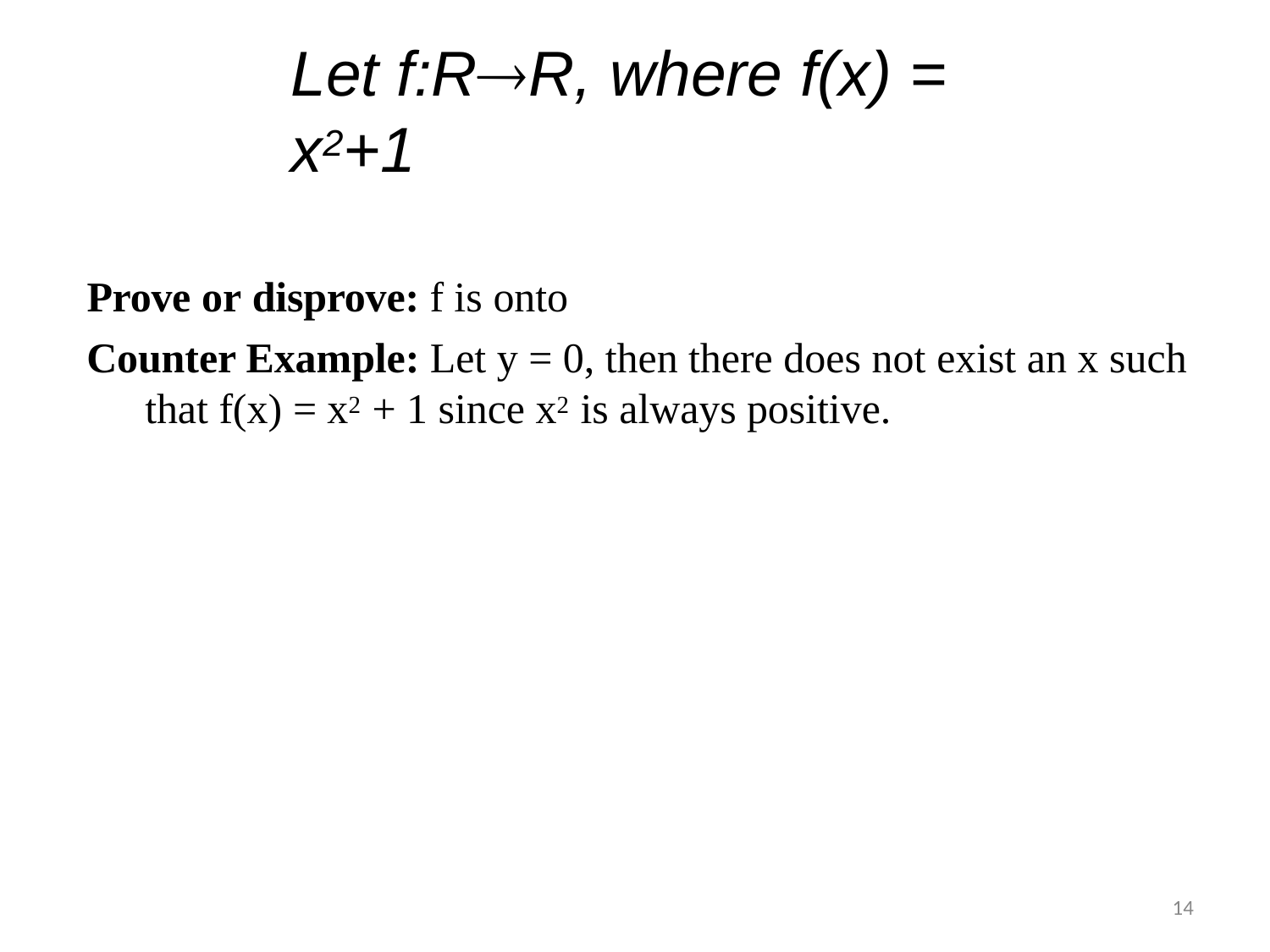

# Let f:R→R, where f(x) = x2+1
Prove or disprove: f is onto
Counter Example: Let y = 0, then there does not exist an x such  that f(x) = x2 + 1 since x2 is always positive.
14